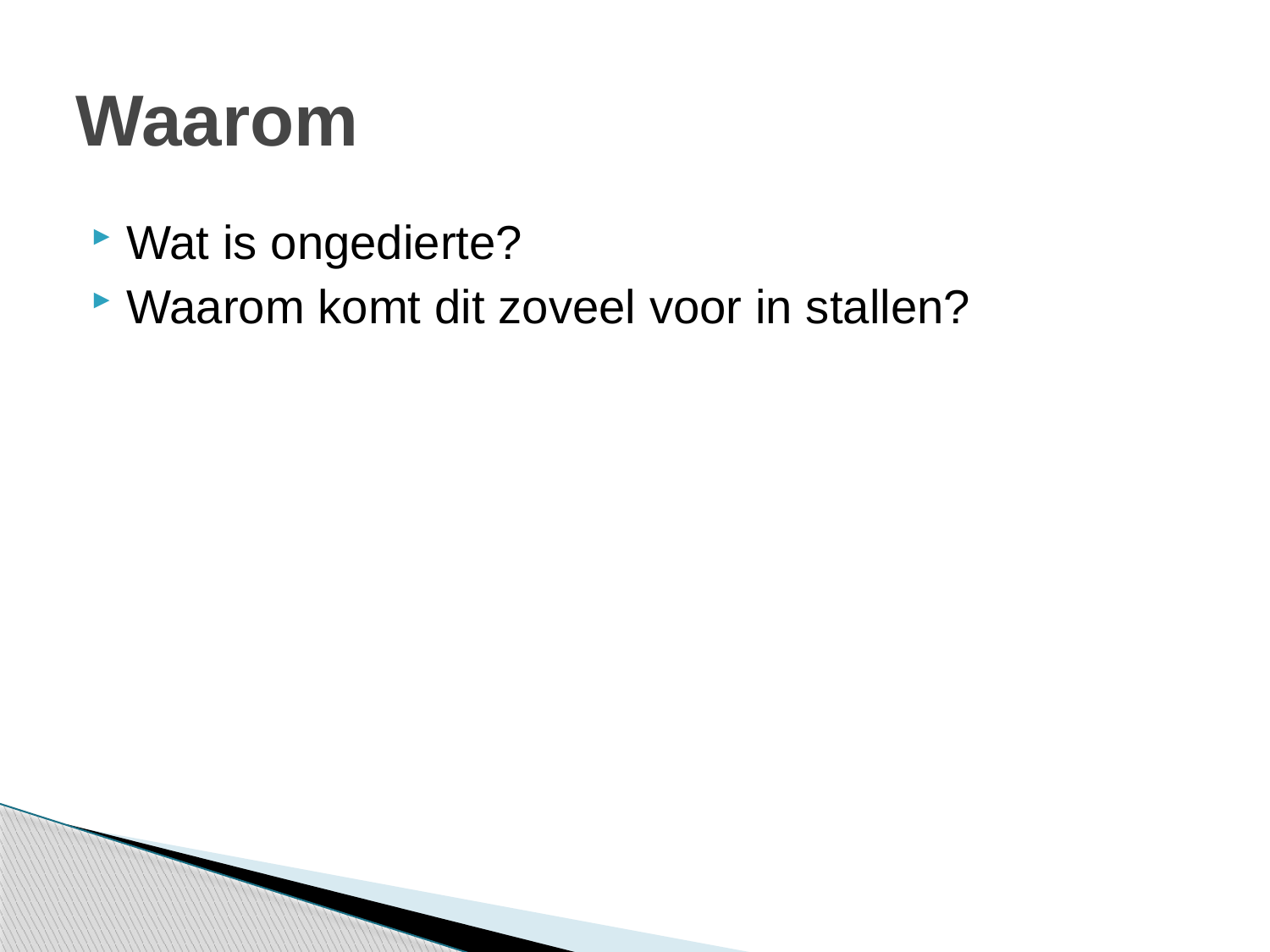

# Waarom
Wat is ongedierte?
Waarom komt dit zoveel voor in stallen?